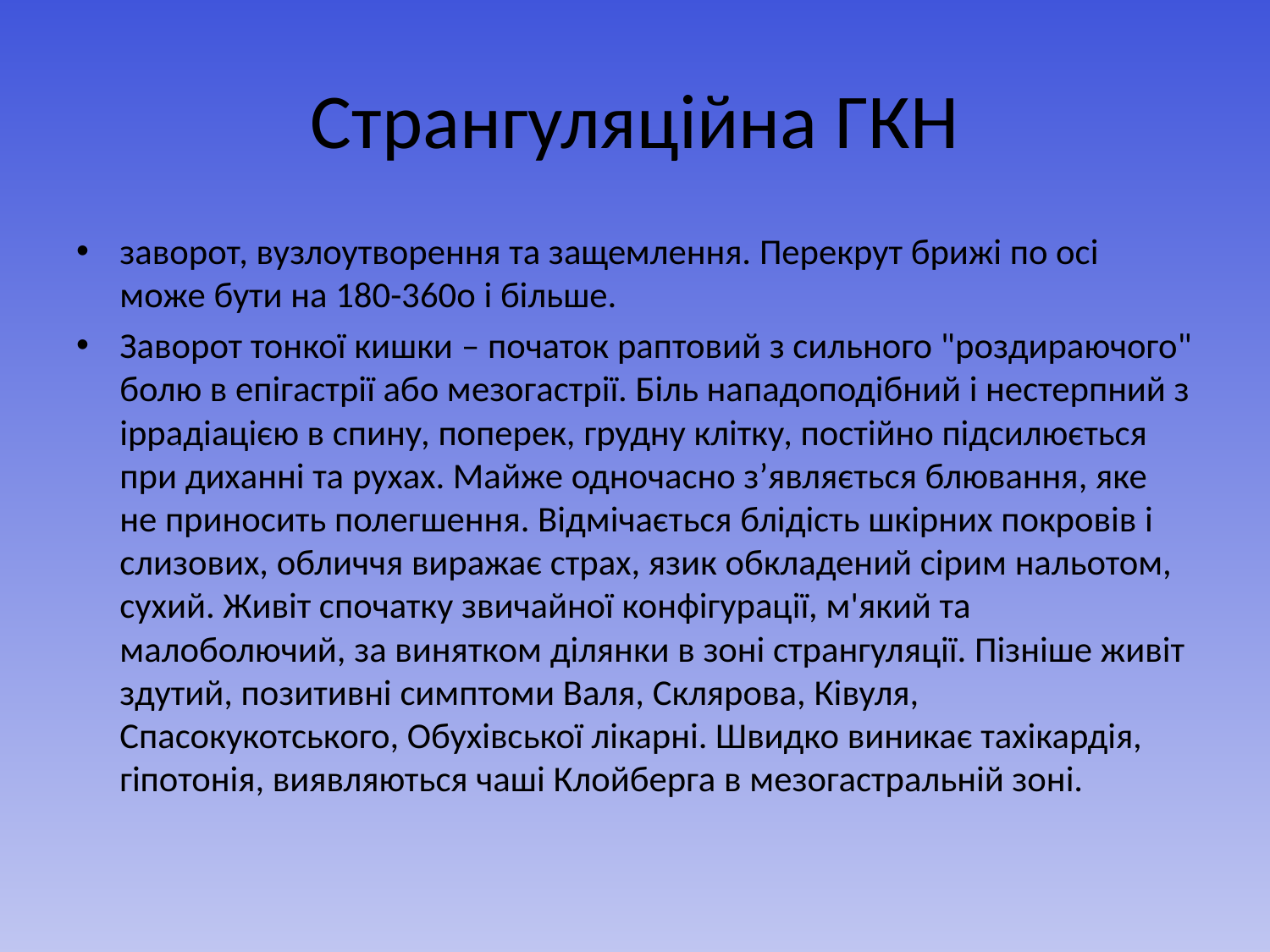

# Странгуляційна ГКН
заворот, вузлоутворення та защемлення. Перекрут брижі по осі  може бути на 180-360о і більше.
Заворот тонкої кишки – початок раптовий з сильного "роздираючого" болю в епігастрії або мезогастрії. Біль нападоподібний і нестерпний з іррадіацією в спину, поперек, грудну клітку, постійно підсилюється при диханні та рухах. Майже одночасно з’являється блювання, яке не приносить полегшення. Відмічається блідість шкірних покровів і слизових, обличчя виражає страх, язик обкладений сірим нальотом, сухий. Живіт спочатку звичайної конфігурації, м'який та малоболючий, за винятком ділянки в зоні странгуляції. Пізніше живіт здутий, позитивні симптоми Валя, Склярова, Ківуля, Спасокукотського, Обухівської лікарні. Швидко виникає тахікардія, гіпотонія, виявляються чаші Клойберга в мезогастральній зоні.